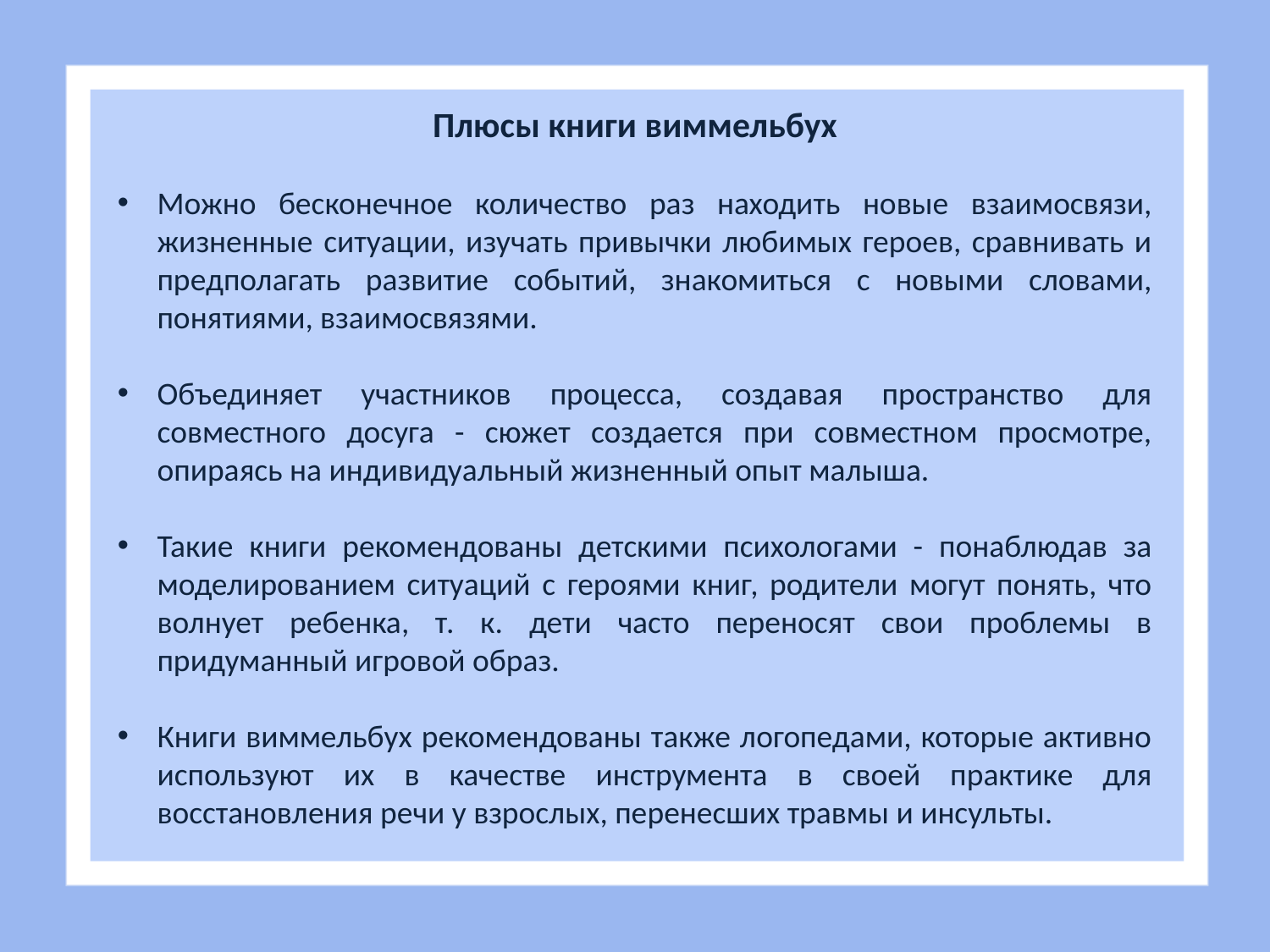

Плюсы книги виммельбух

Можно бесконечное количество раз находить новые взаимосвязи, жизненные ситуации, изучать привычки любимых героев, сравнивать и предполагать развитие событий, знакомиться с новыми словами, понятиями, взаимосвязями.

Объединяет участников процесса, создавая пространство для совместного досуга - сюжет создается при совместном просмотре, опираясь на индивидуальный жизненный опыт малыша.

Такие книги рекомендованы детскими психологами - понаблюдав за моделированием ситуаций с героями книг, родители могут понять, что волнует ребенка, т. к. дети часто переносят свои проблемы в придуманный игровой образ.

Книги виммельбух рекомендованы также логопедами, которые активно используют их в качестве инструмента в своей практике для восстановления речи у взрослых, перенесших травмы и инсульты.